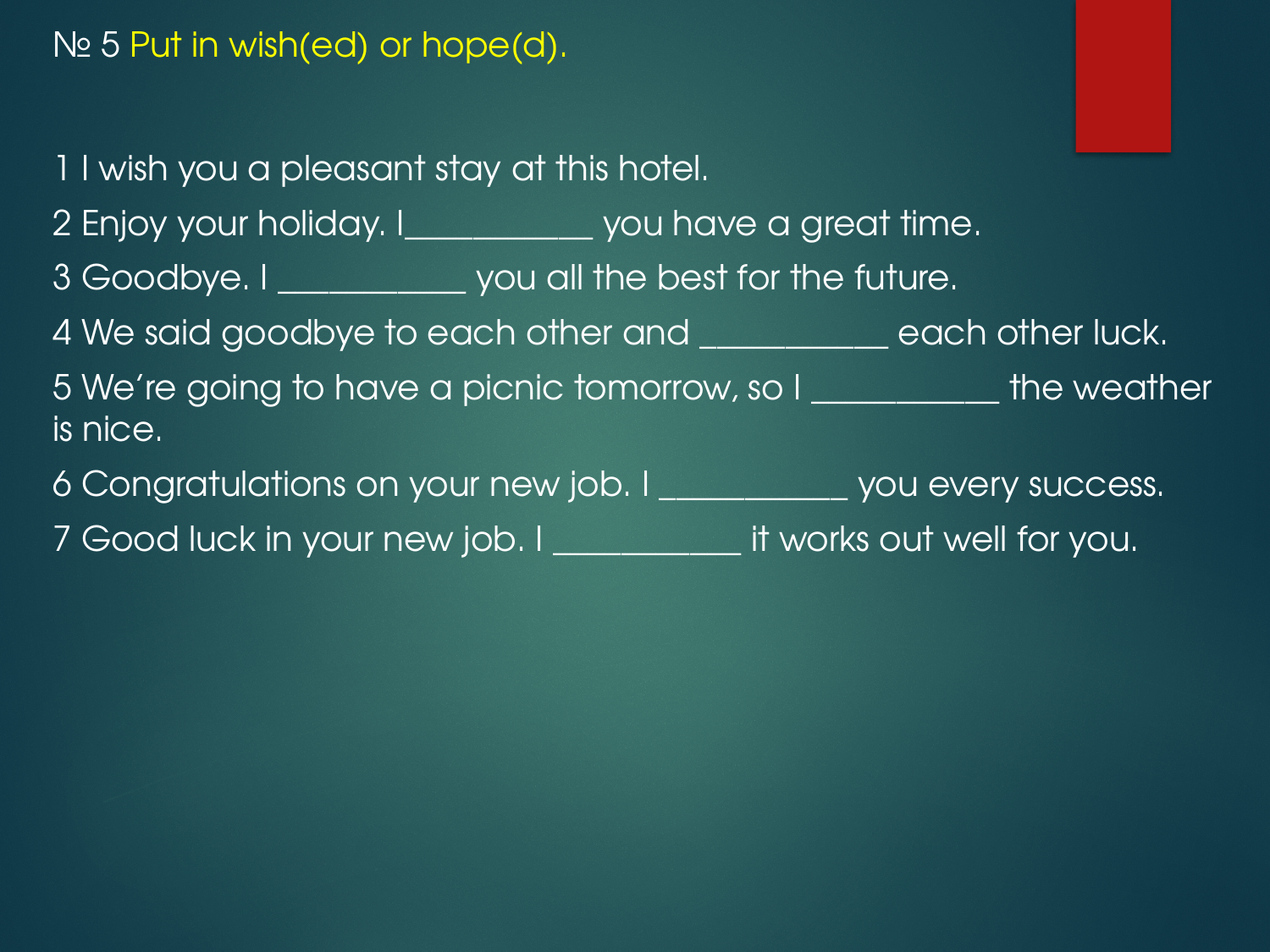

№ 5 Put in wish(ed) or hope(d).
1 I wish you a pleasant stay at this hotel.
2 Enjoy your holiday. I___________ you have a great time.
3 Goodbye. I ___________ you all the best for the future.
4 We said goodbye to each other and ___________ each other luck.
5 We’re going to have a picnic tomorrow, so I ___________ the weather is nice.
6 Congratulations on your new job. I ___________ you every success.
7 Good luck in your new job. I ___________ it works out well for you.